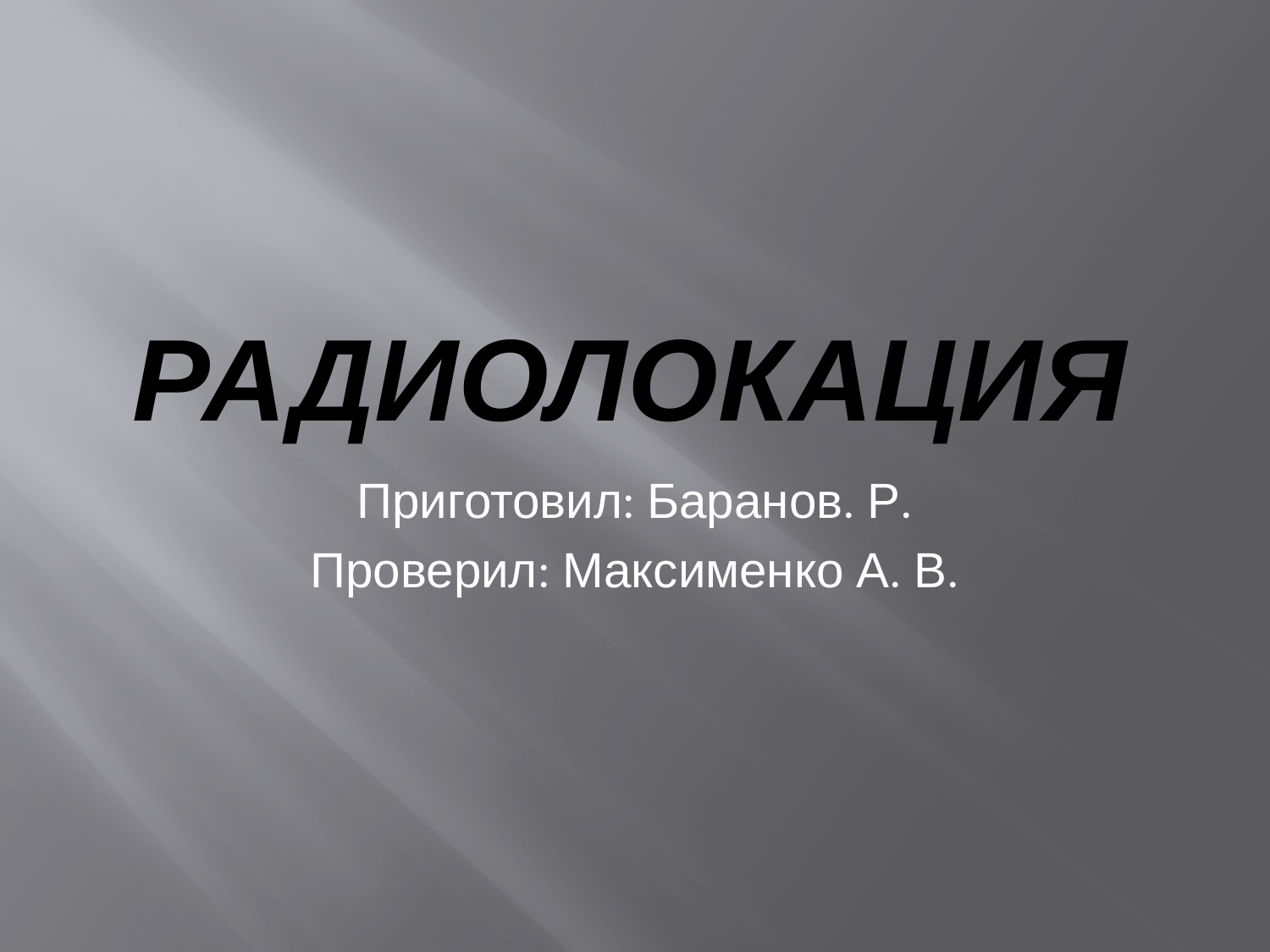

# Радиолокация
Приготовил: Баранов. Р.
Проверил: Максименко А. В.